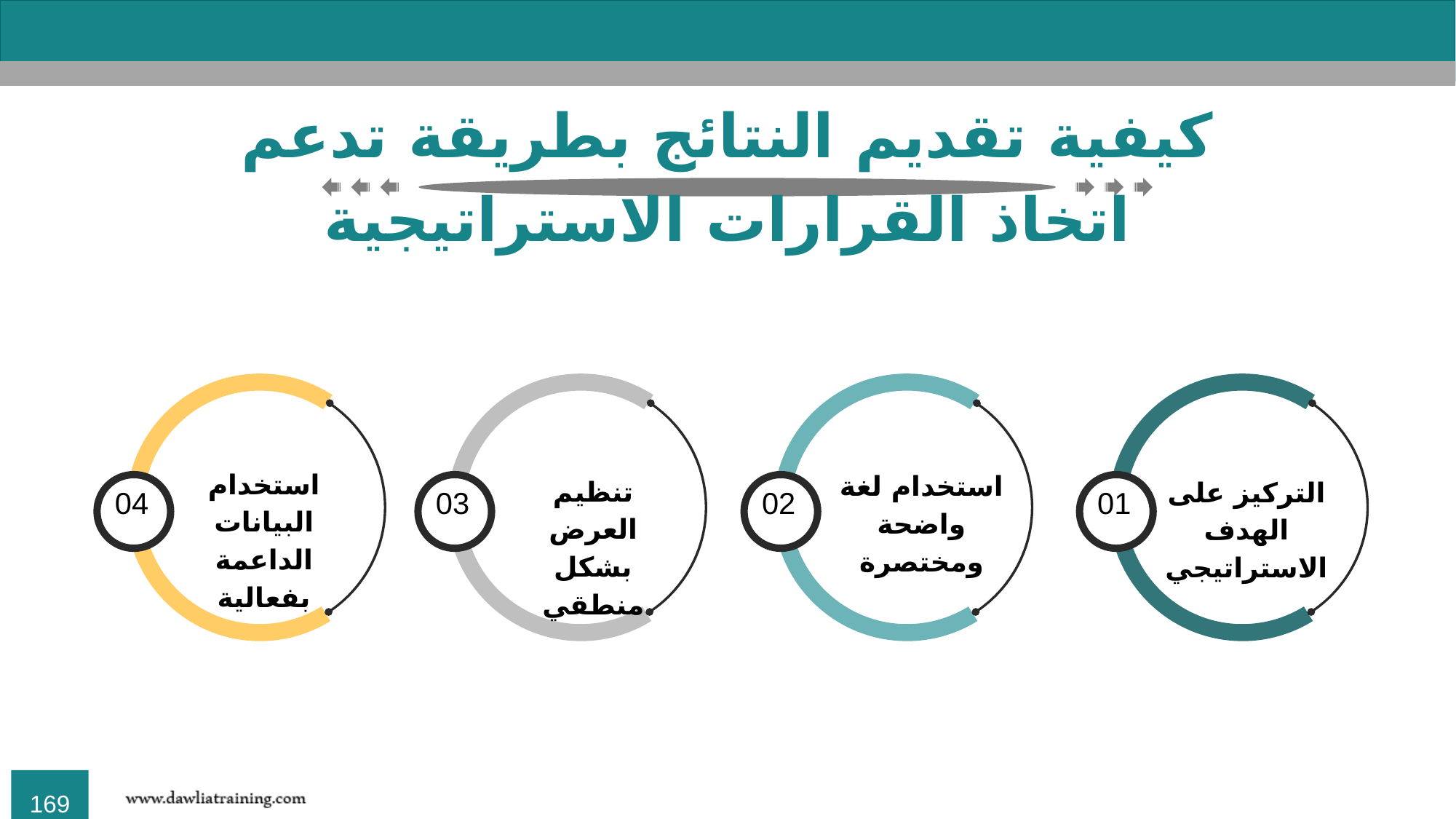

كيفية تقديم النتائج بطريقة تدعم اتخاذ القرارات الاستراتيجية

04
استخدام البيانات الداعمة بفعالية

03
تنظيم العرض بشكل منطقي

02
استخدام لغة واضحة ومختصرة

01
التركيز على الهدف الاستراتيجي